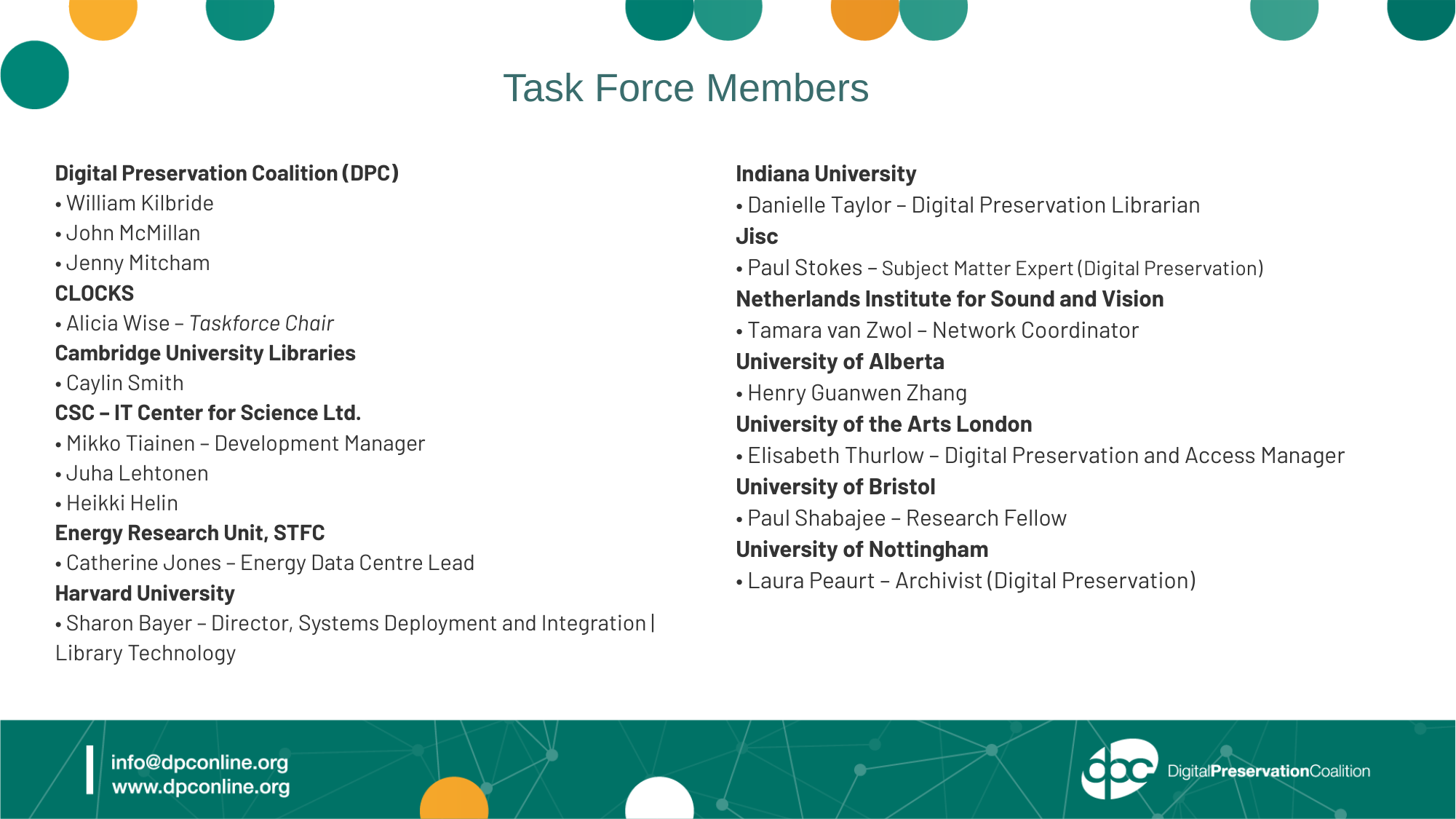

# Task Force Members
Digital Preservation Coalition (DPC)
• William Kilbride
• John McMillan
• Jenny Mitcham
CLOCKS
• Alicia Wise – Taskforce Chair
Cambridge University Libraries
• Caylin Smith
CSC – IT Center for Science Ltd.
• Mikko Tiainen – Development Manager
• Juha Lehtonen
• Heikki Helin
Energy Research Unit, STFC
• Catherine Jones – Energy Data Centre Lead
Harvard University
• Sharon Bayer – Director, Systems Deployment and Integration | Library Technology

Indiana University
• Danielle Taylor – Digital Preservation Librarian
Jisc
• Paul Stokes – Subject Matter Expert (Digital Preservation)
Netherlands Institute for Sound and Vision
• Tamara van Zwol – Network Coordinator
University of Alberta
• Henry Guanwen Zhang
University of the Arts London
• Elisabeth Thurlow – Digital Preservation and Access Manager
University of Bristol
• Paul Shabajee – Research Fellow
University of Nottingham
• Laura Peaurt – Archivist (Digital Preservation)